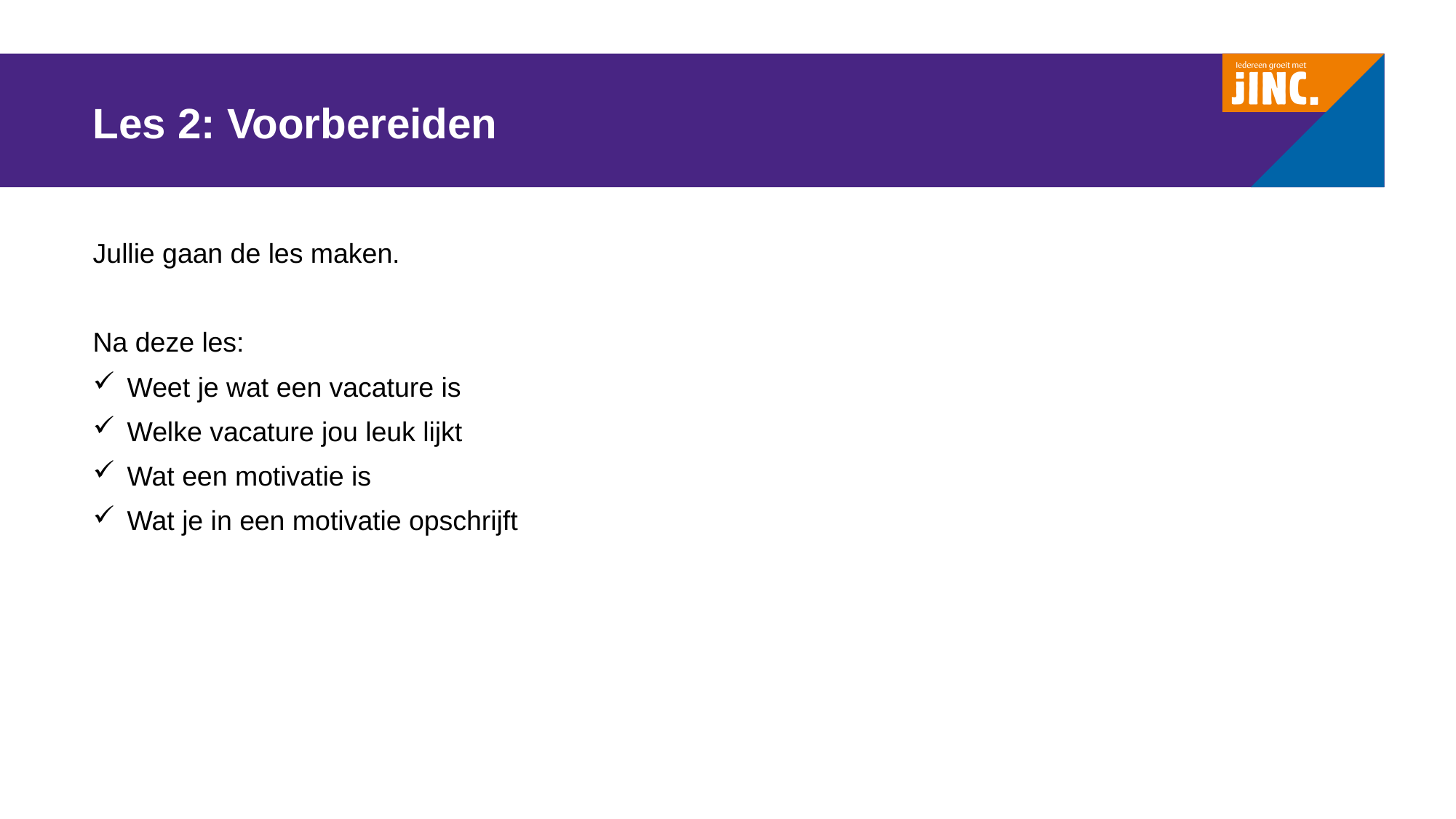

# Les 2: Voorbereiden
Jullie gaan de les maken.

Na deze les:
Weet je wat een vacature is
Welke vacature jou leuk lijkt
Wat een motivatie is
Wat je in een motivatie opschrijft